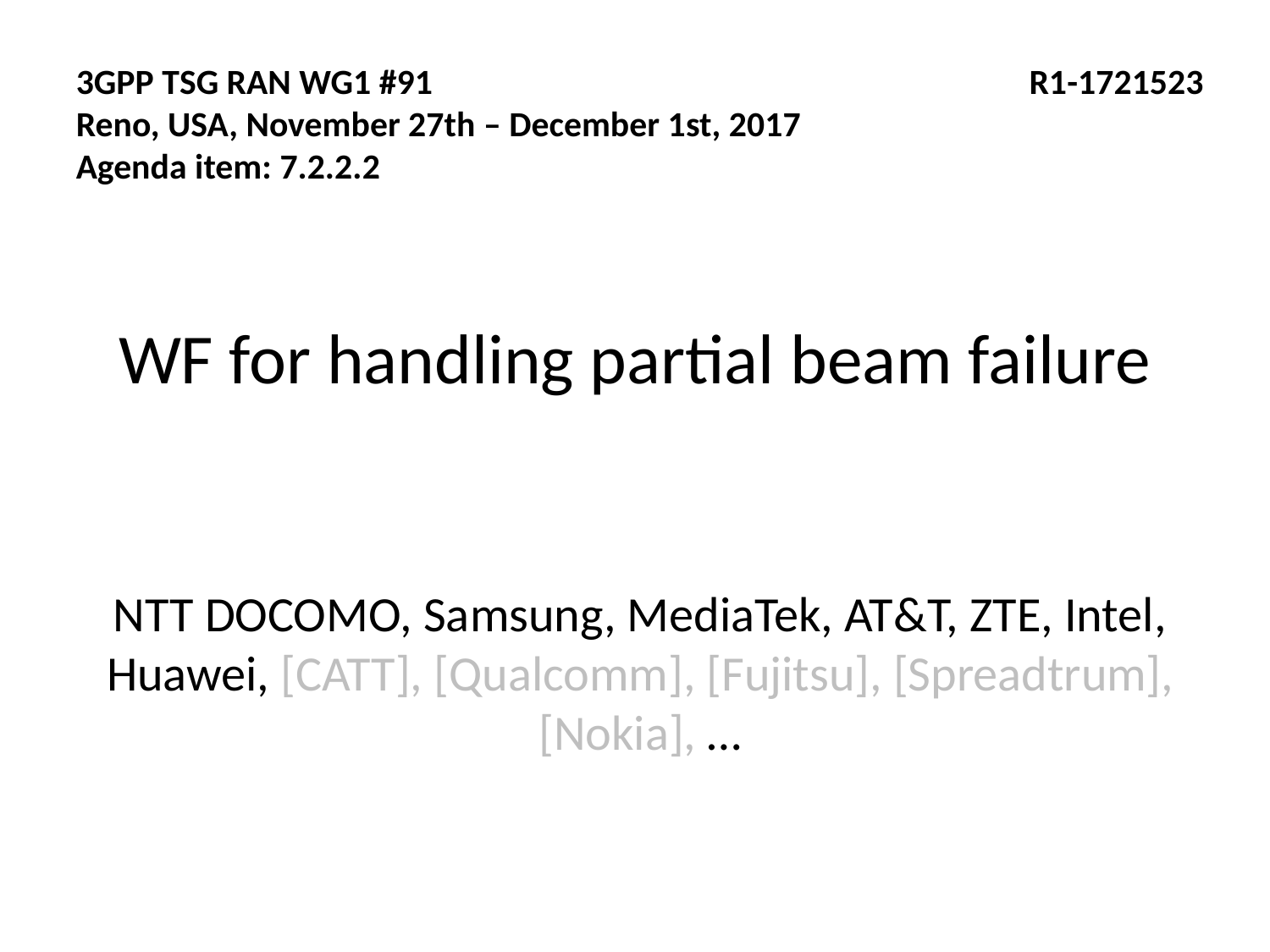

3GPP TSG RAN WG1 #91		                	    	        R1-1721523
Reno, USA, November 27th – December 1st, 2017
Agenda item: 7.2.2.2
WF for handling partial beam failure
NTT DOCOMO, Samsung, MediaTek, AT&T, ZTE, Intel, Huawei, [CATT], [Qualcomm], [Fujitsu], [Spreadtrum], [Nokia], …